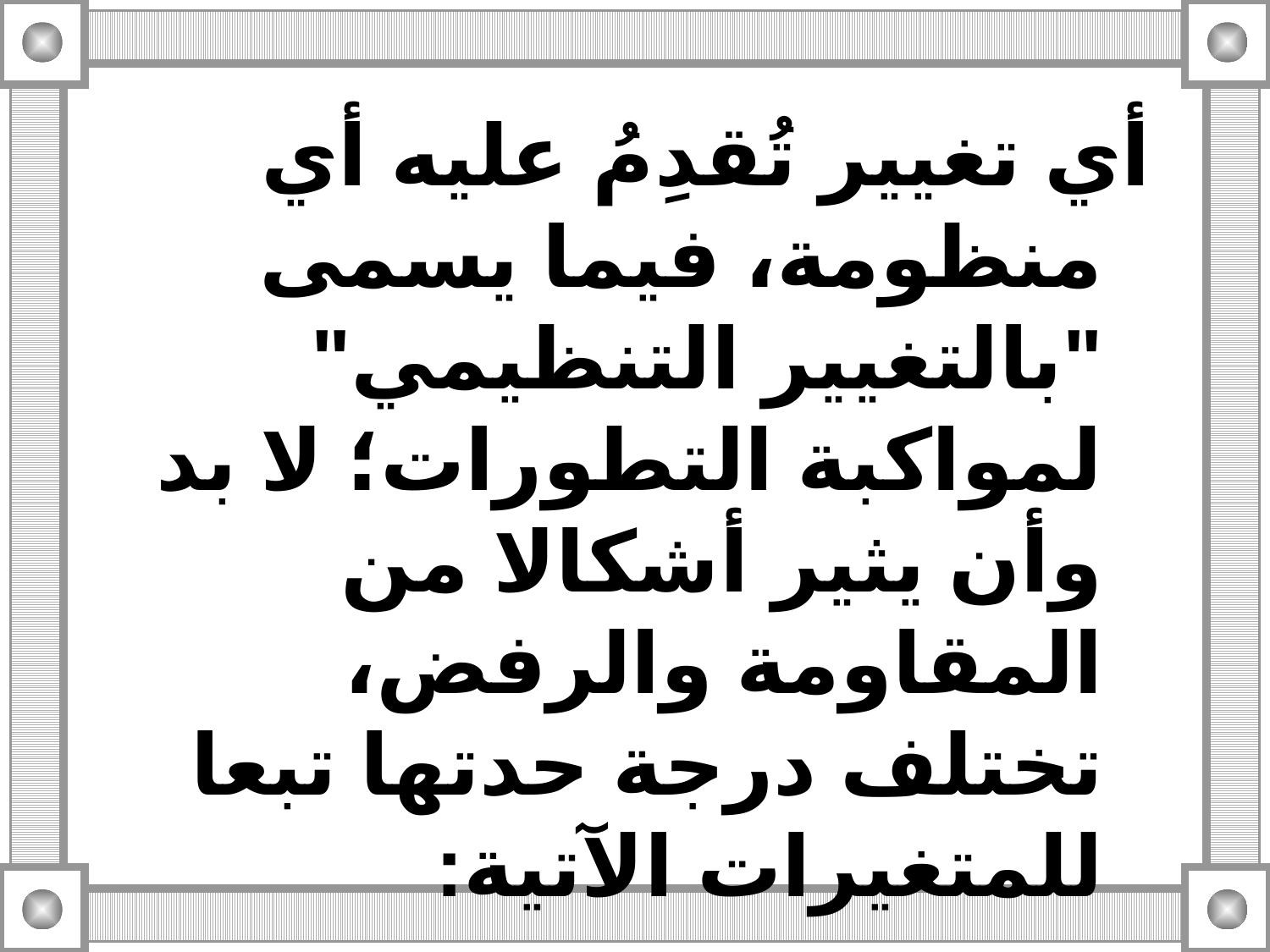

أي تغيير تُقدِمُ عليه أي منظومة، فيما يسمى "بالتغيير التنظيمي" لمواكبة التطورات؛ لا بد وأن يثير أشكالا من المقاومة والرفض، تختلف درجة حدتها تبعا للمتغيرات الآتية: